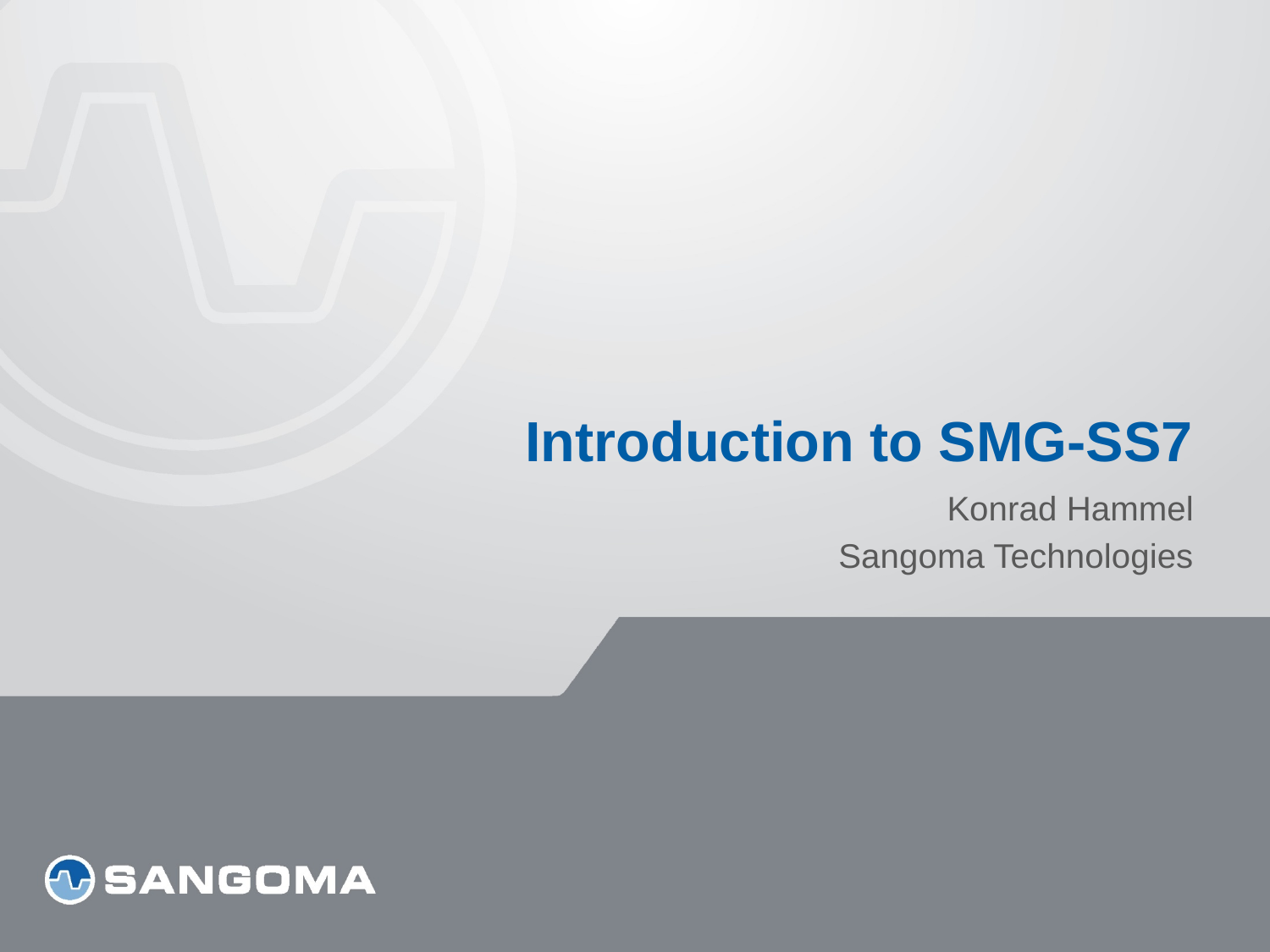

# Introduction to SMG-SS7
Konrad Hammel
Sangoma Technologies